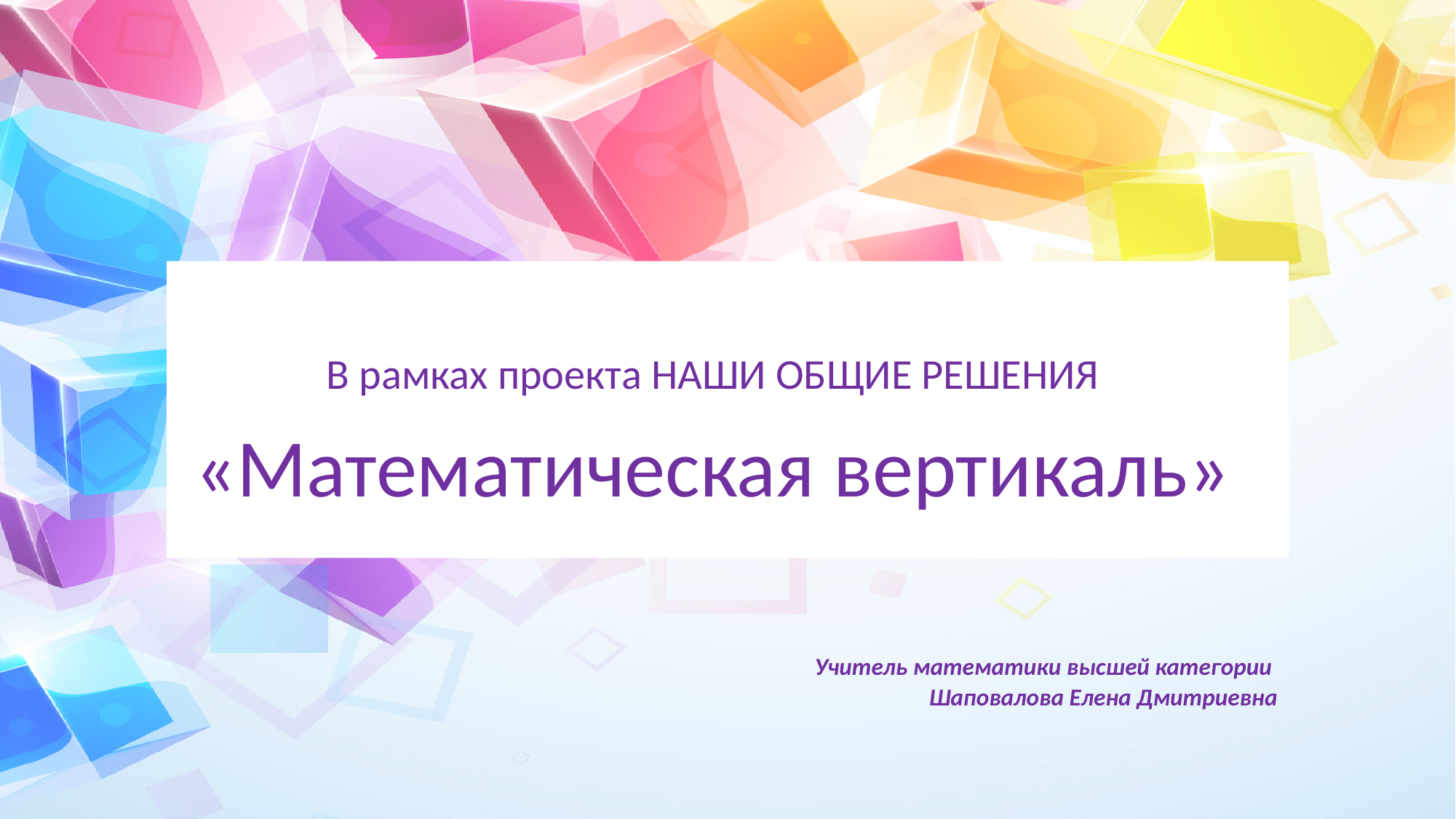

# В рамках проекта НАШИ ОБЩИЕ РЕШЕНИЯ

«Математическая вертикаль»
Учитель математики высшей категории
Шаповалова Елена Дмитриевна